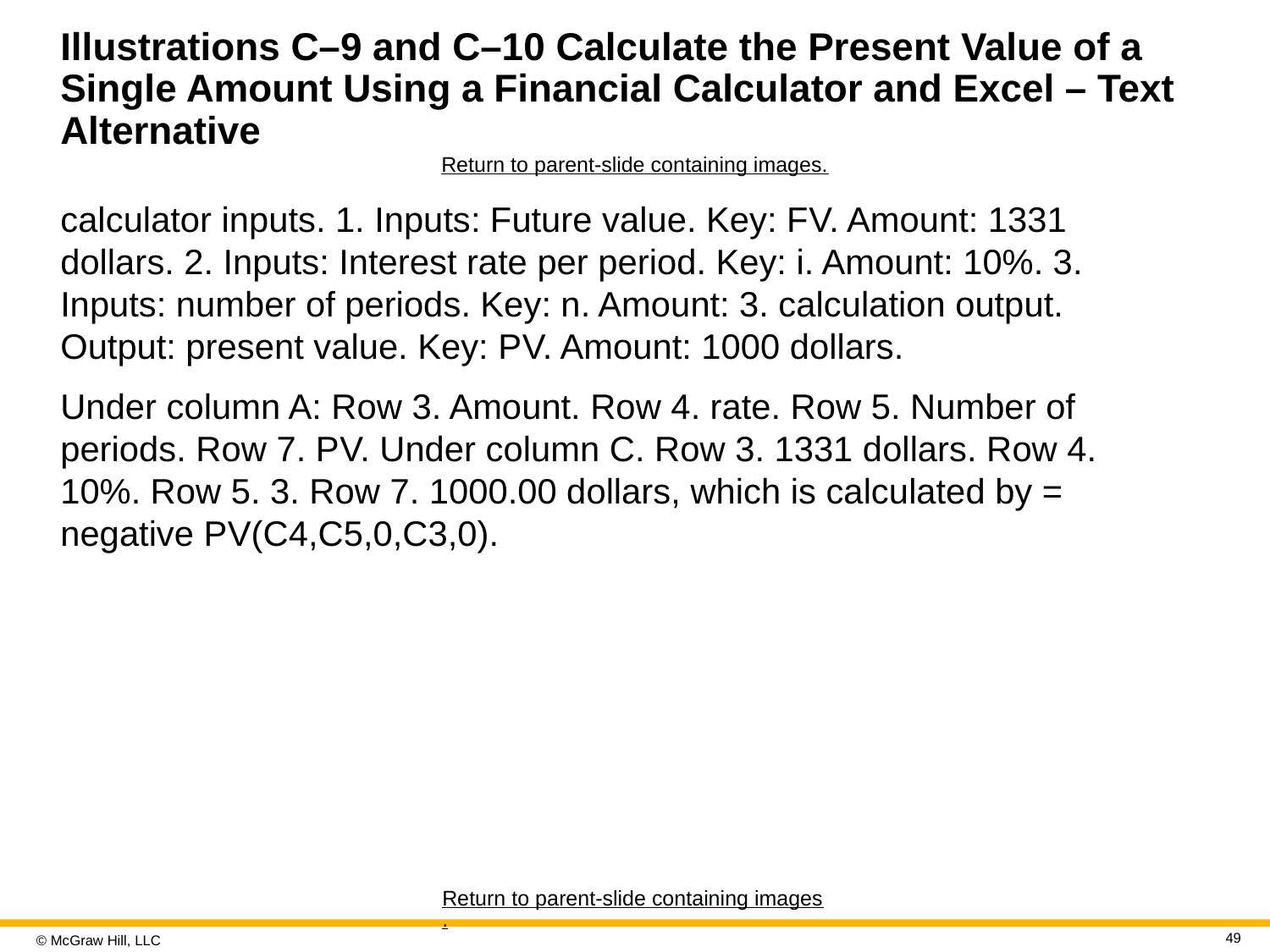

# Illustrations C–9 and C–10 Calculate the Present Value of a Single Amount Using a Financial Calculator and Excel – Text Alternative
Return to parent-slide containing images.
calculator inputs. 1. Inputs: Future value. Key: F V. Amount: 1331 dollars. 2. Inputs: Interest rate per period. Key: i. Amount: 10%. 3. Inputs: number of periods. Key: n. Amount: 3. calculation output. Output: present value. Key: P V. Amount: 1000 dollars.
Under column A: Row 3. Amount. Row 4. rate. Row 5. Number of periods. Row 7. P V. Under column C. Row 3. 1331 dollars. Row 4. 10%. Row 5. 3. Row 7. 1000.00 dollars, which is calculated by = negative P V(C4,C5,0,C3,0).
Return to parent-slide containing images.
49